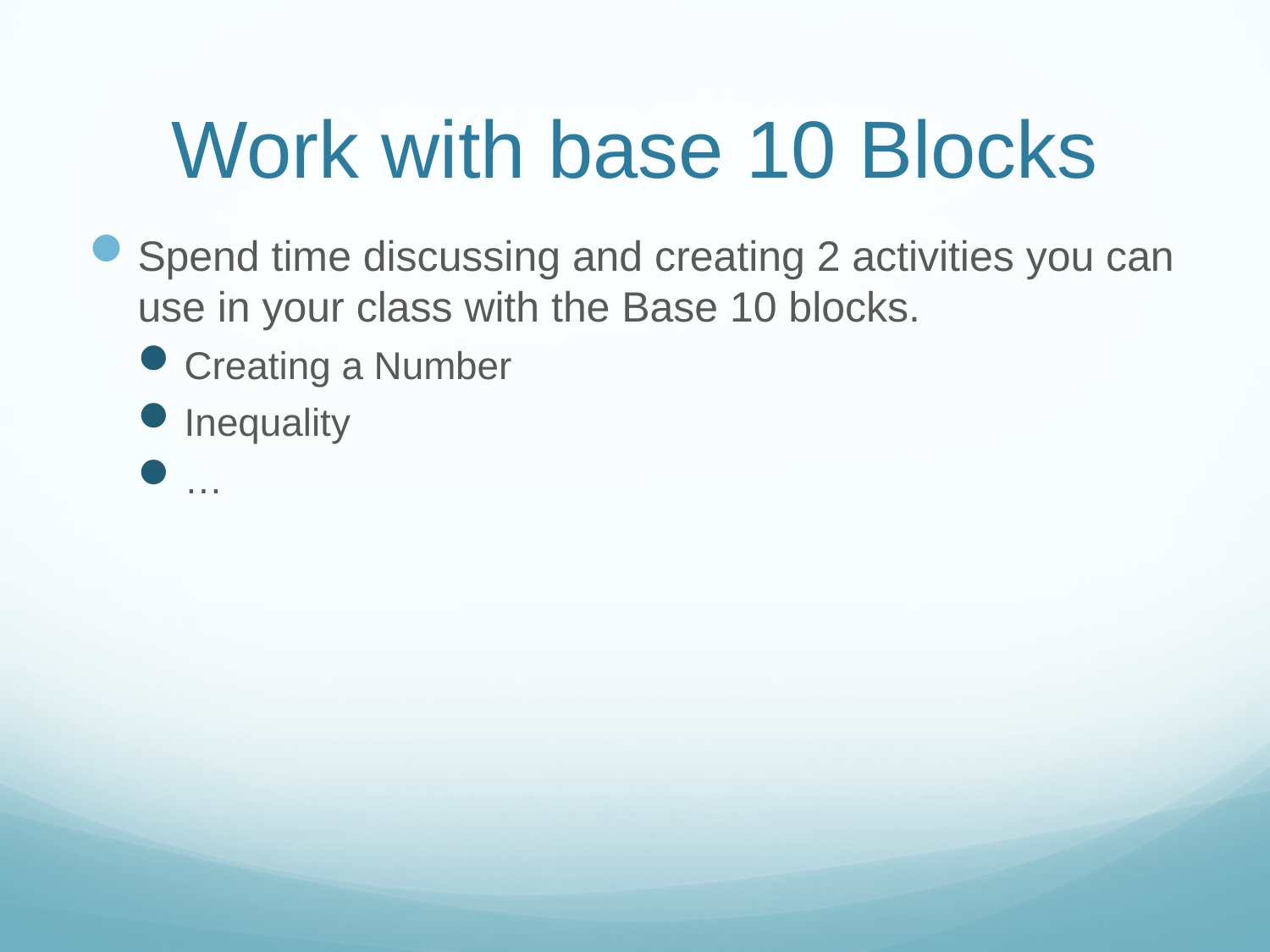

# Work with base 10 Blocks
Spend time discussing and creating 2 activities you can use in your class with the Base 10 blocks.
Creating a Number
Inequality
…